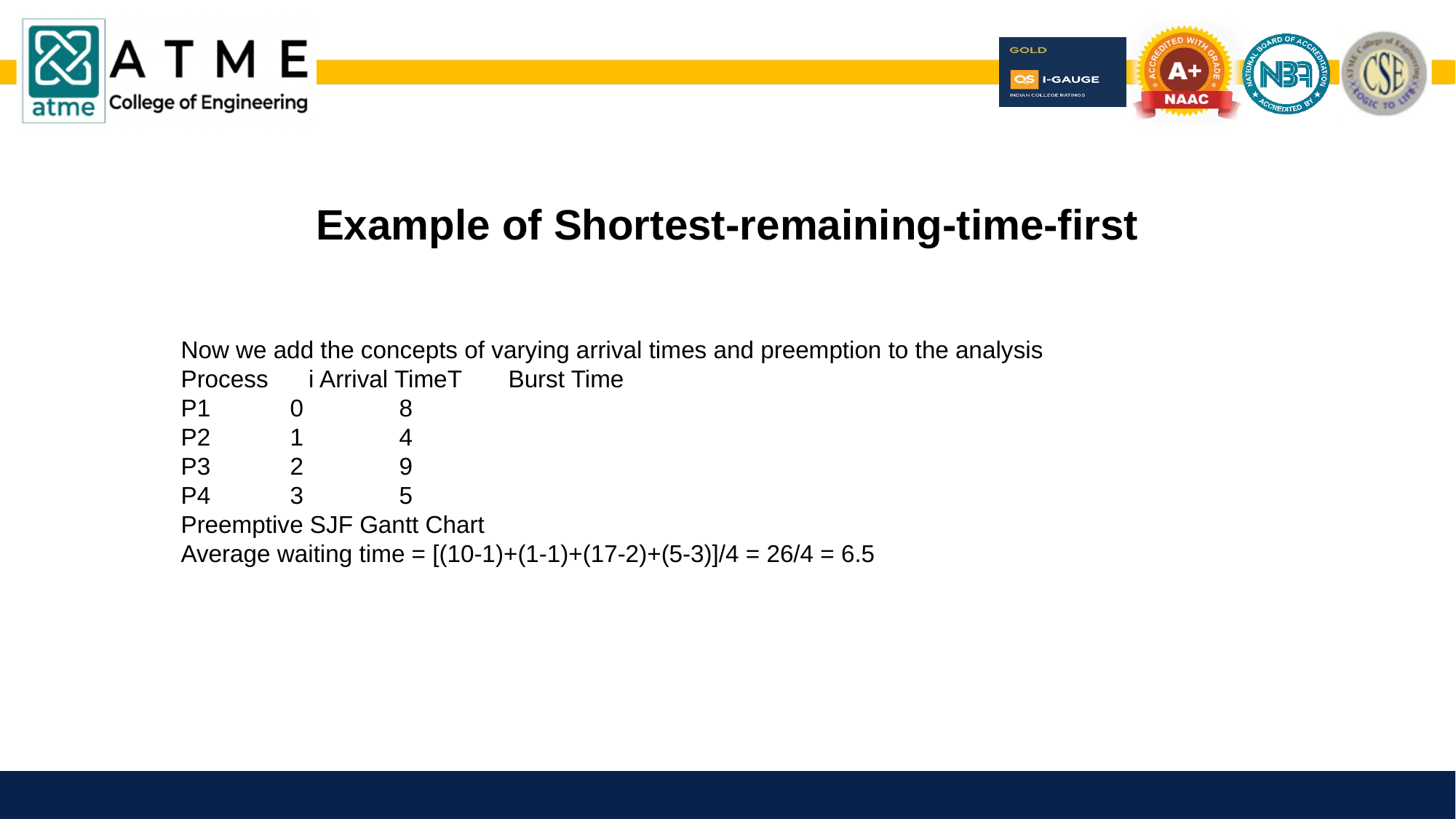

Example of Shortest-remaining-time-first
Now we add the concepts of varying arrival times and preemption to the analysis
Process      i Arrival TimeT	Burst Time
P1	0	8
P2 	1	4
P3	2	9
P4	3	5
Preemptive SJF Gantt Chart
Average waiting time = [(10-1)+(1-1)+(17-2)+(5-3)]/4 = 26/4 = 6.5